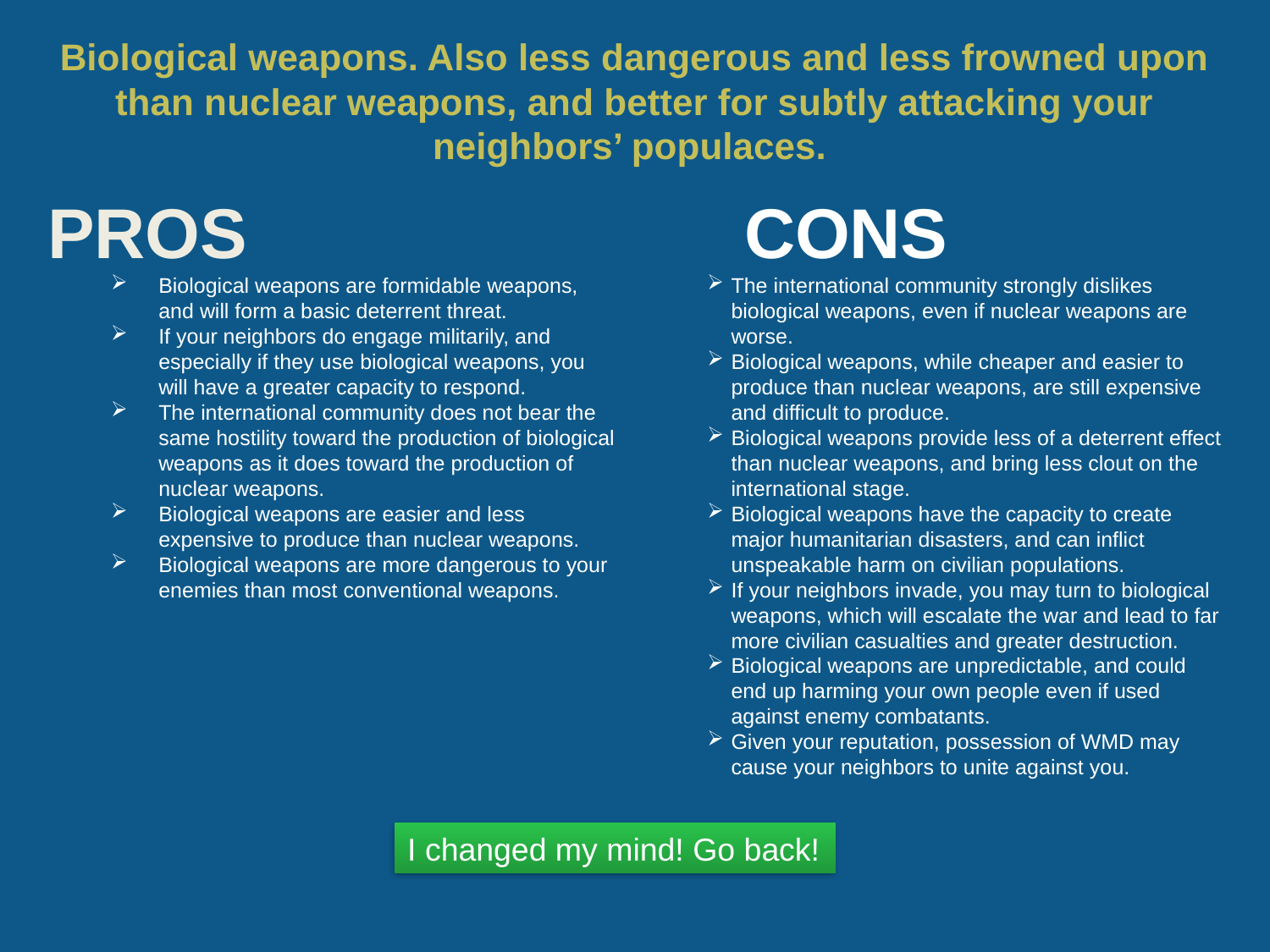

# Biological weapons. Also less dangerous and less frowned upon than nuclear weapons, and better for subtly attacking your neighbors’ populaces.
Biological weapons are formidable weapons, and will form a basic deterrent threat.
If your neighbors do engage militarily, and especially if they use biological weapons, you will have a greater capacity to respond.
The international community does not bear the same hostility toward the production of biological weapons as it does toward the production of nuclear weapons.
Biological weapons are easier and less expensive to produce than nuclear weapons.
Biological weapons are more dangerous to your enemies than most conventional weapons.
The international community strongly dislikes biological weapons, even if nuclear weapons are worse.
Biological weapons, while cheaper and easier to produce than nuclear weapons, are still expensive and difficult to produce.
Biological weapons provide less of a deterrent effect than nuclear weapons, and bring less clout on the international stage.
Biological weapons have the capacity to create major humanitarian disasters, and can inflict unspeakable harm on civilian populations.
If your neighbors invade, you may turn to biological weapons, which will escalate the war and lead to far more civilian casualties and greater destruction.
Biological weapons are unpredictable, and could end up harming your own people even if used against enemy combatants.
Given your reputation, possession of WMD may cause your neighbors to unite against you.